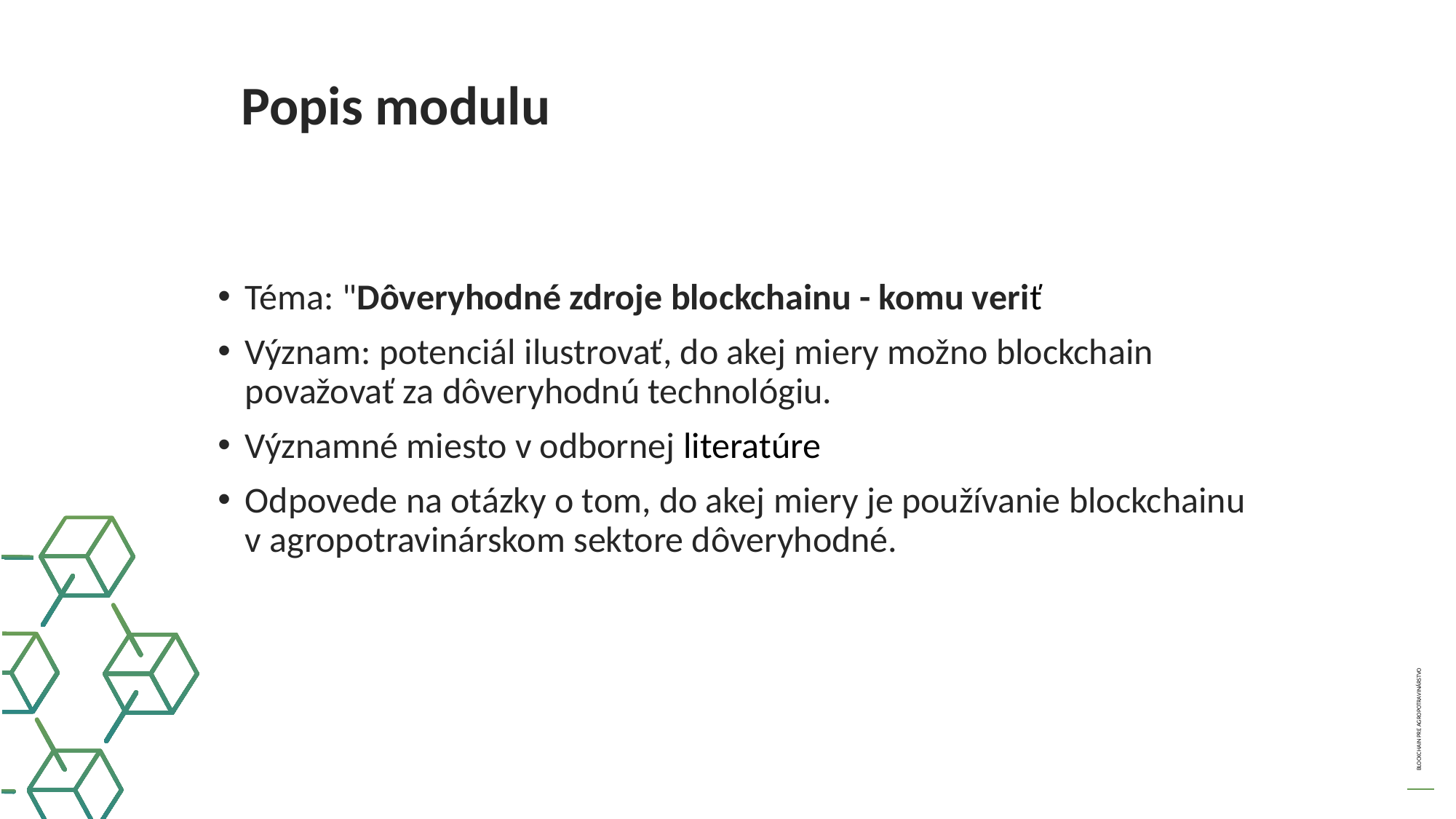

Popis modulu
Téma: "Dôveryhodné zdroje blockchainu - komu veriť
Význam: potenciál ilustrovať, do akej miery možno blockchain považovať za dôveryhodnú technológiu.
Významné miesto v odbornej literatúre
Odpovede na otázky o tom, do akej miery je používanie blockchainu v agropotravinárskom sektore dôveryhodné.